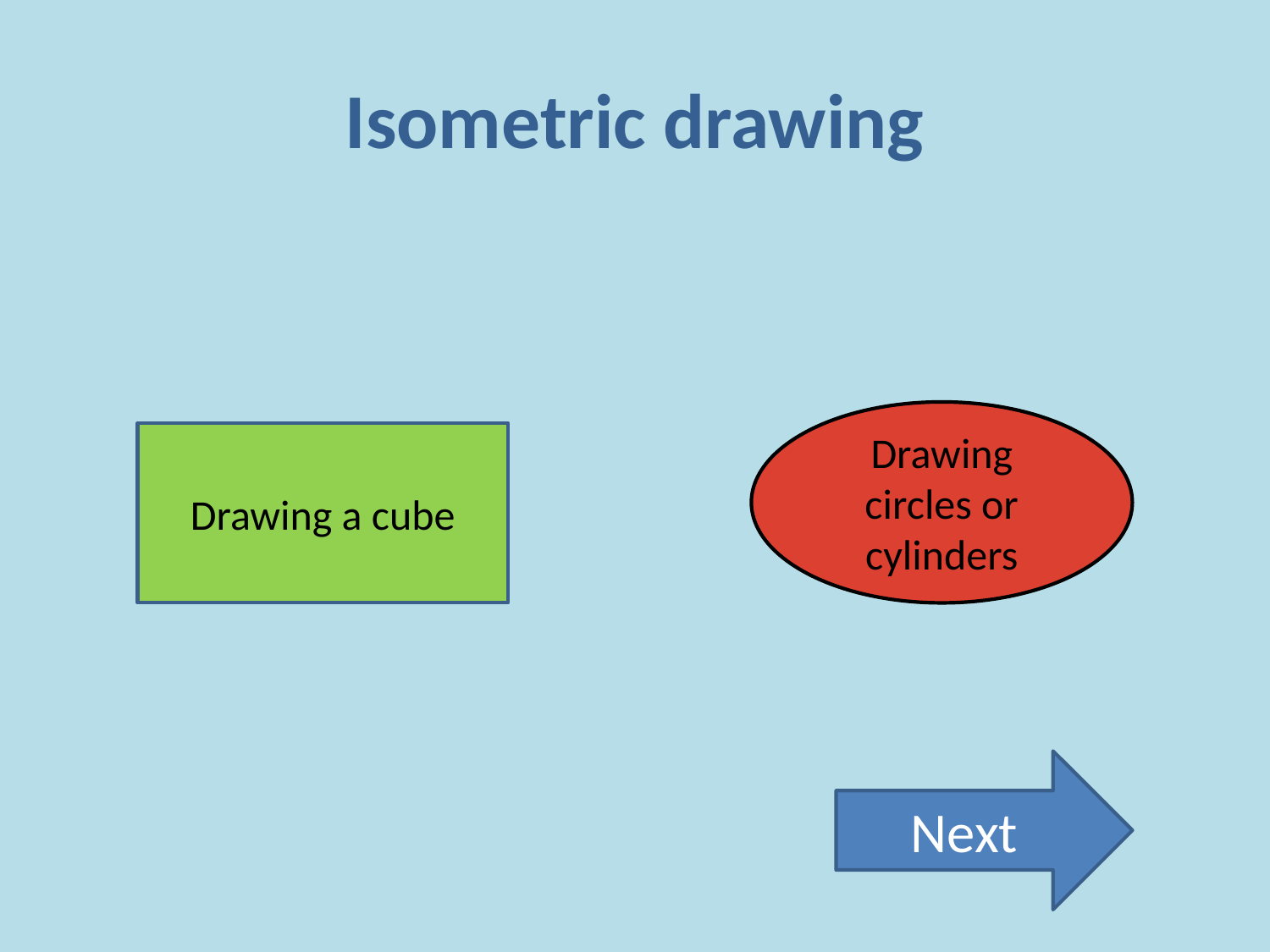

# Isometric drawing
Drawing circles or cylinders
Drawing a cube
Next